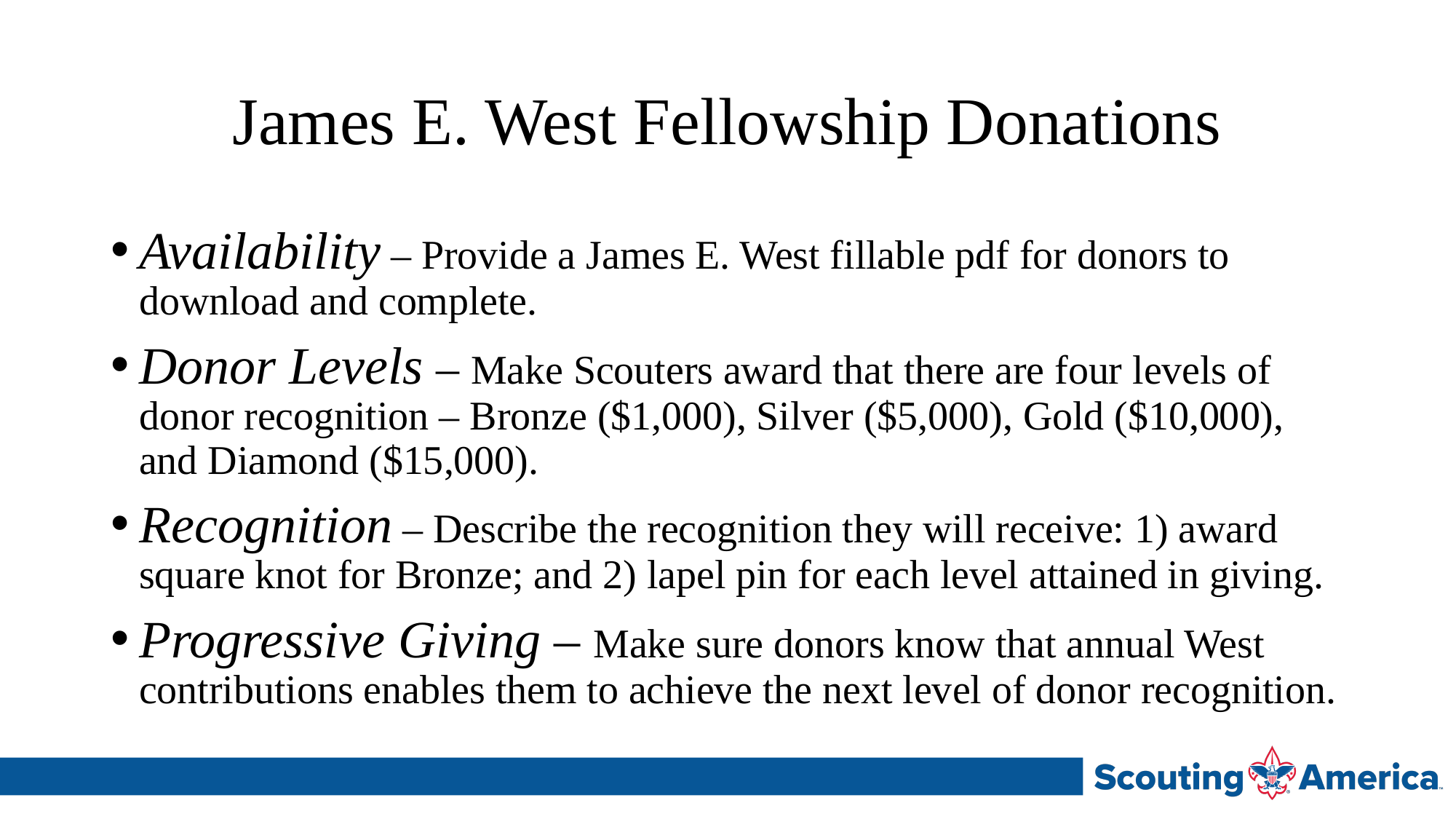

# James E. West Fellowship Donations
Availability – Provide a James E. West fillable pdf for donors to download and complete.
Donor Levels – Make Scouters award that there are four levels of donor recognition – Bronze ($1,000), Silver ($5,000), Gold ($10,000), and Diamond ($15,000).
Recognition – Describe the recognition they will receive: 1) award square knot for Bronze; and 2) lapel pin for each level attained in giving.
Progressive Giving – Make sure donors know that annual West contributions enables them to achieve the next level of donor recognition.